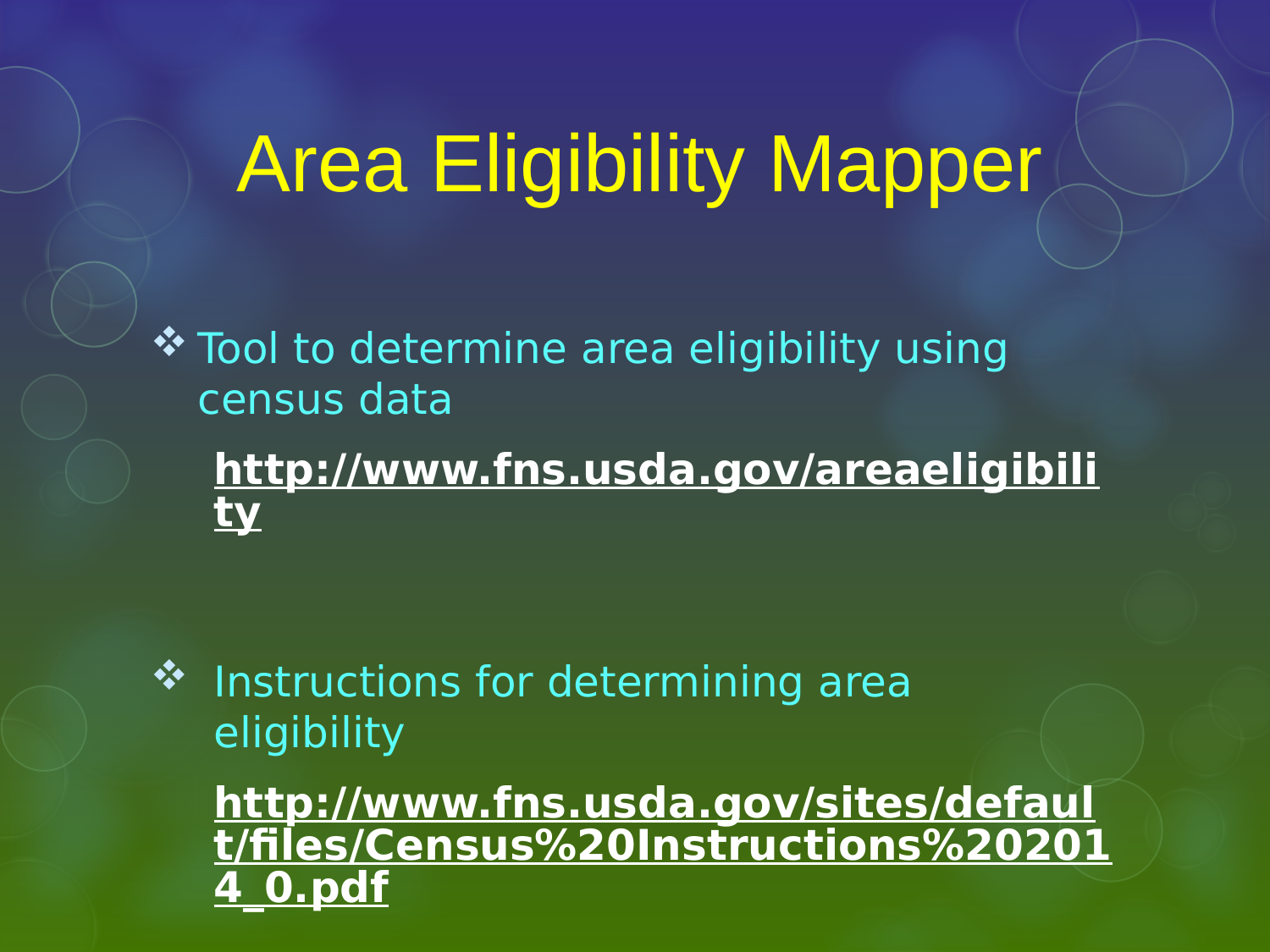

# Area Eligibility Mapper
Tool to determine area eligibility using census data
http://www.fns.usda.gov/areaeligibility

Instructions for determining area eligibility
http://www.fns.usda.gov/sites/default/files/Census%20Instructions%202014_0.pdf